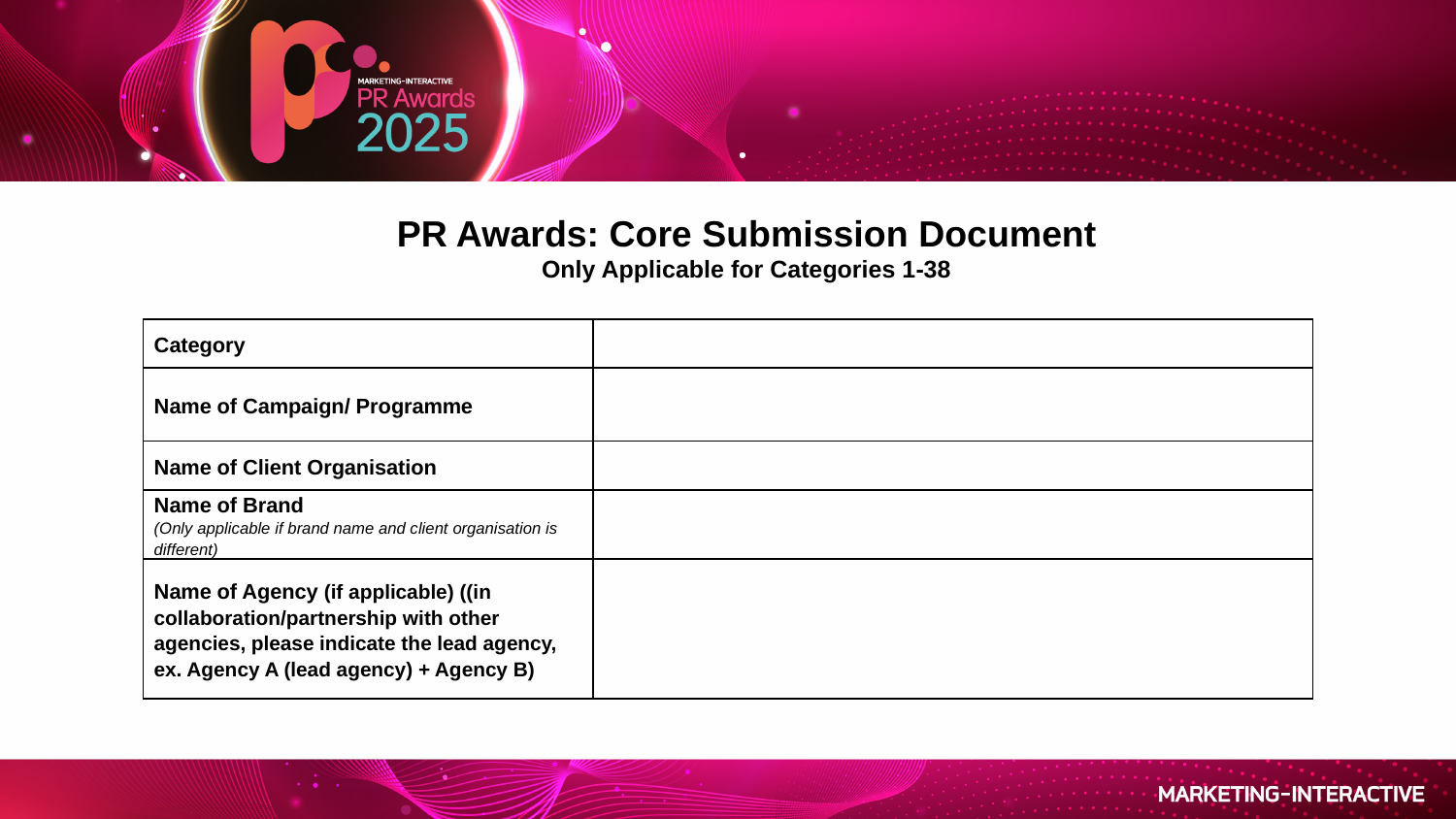

PR Awards: Core Submission Document
Only Applicable for Categories 1-38
| Category |  |
| --- | --- |
| Name of Campaign/ Programme |  |
| Name of Client Organisation |  |
| Name of Brand (Only applicable if brand name and client organisation is different) |  |
| Name of Agency (if applicable) ((in collaboration/partnership with other agencies, please indicate the lead agency, ex. Agency A (lead agency) + Agency B) |  |